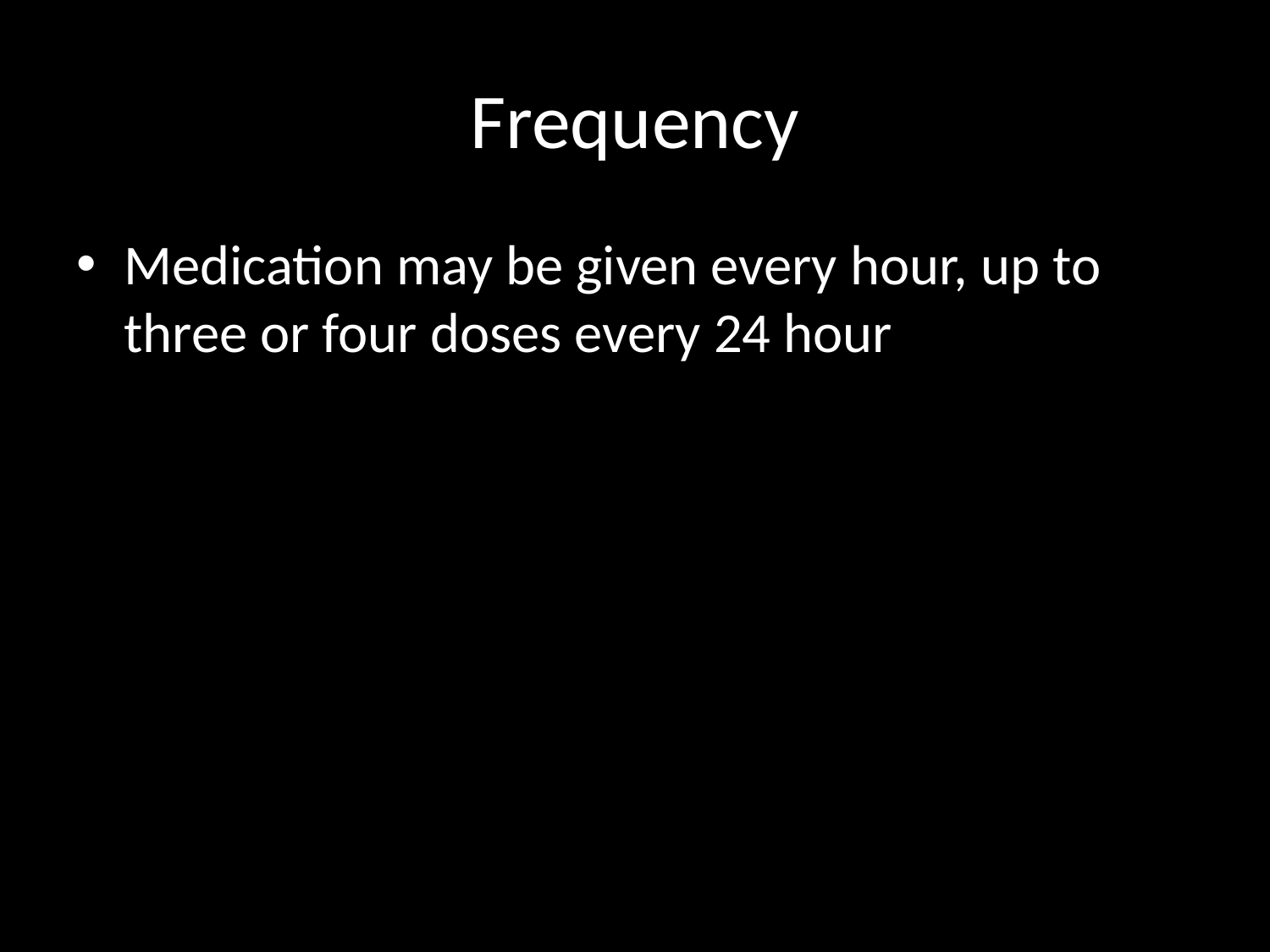

# Frequency
Medication may be given every hour, up to three or four doses every 24 hour